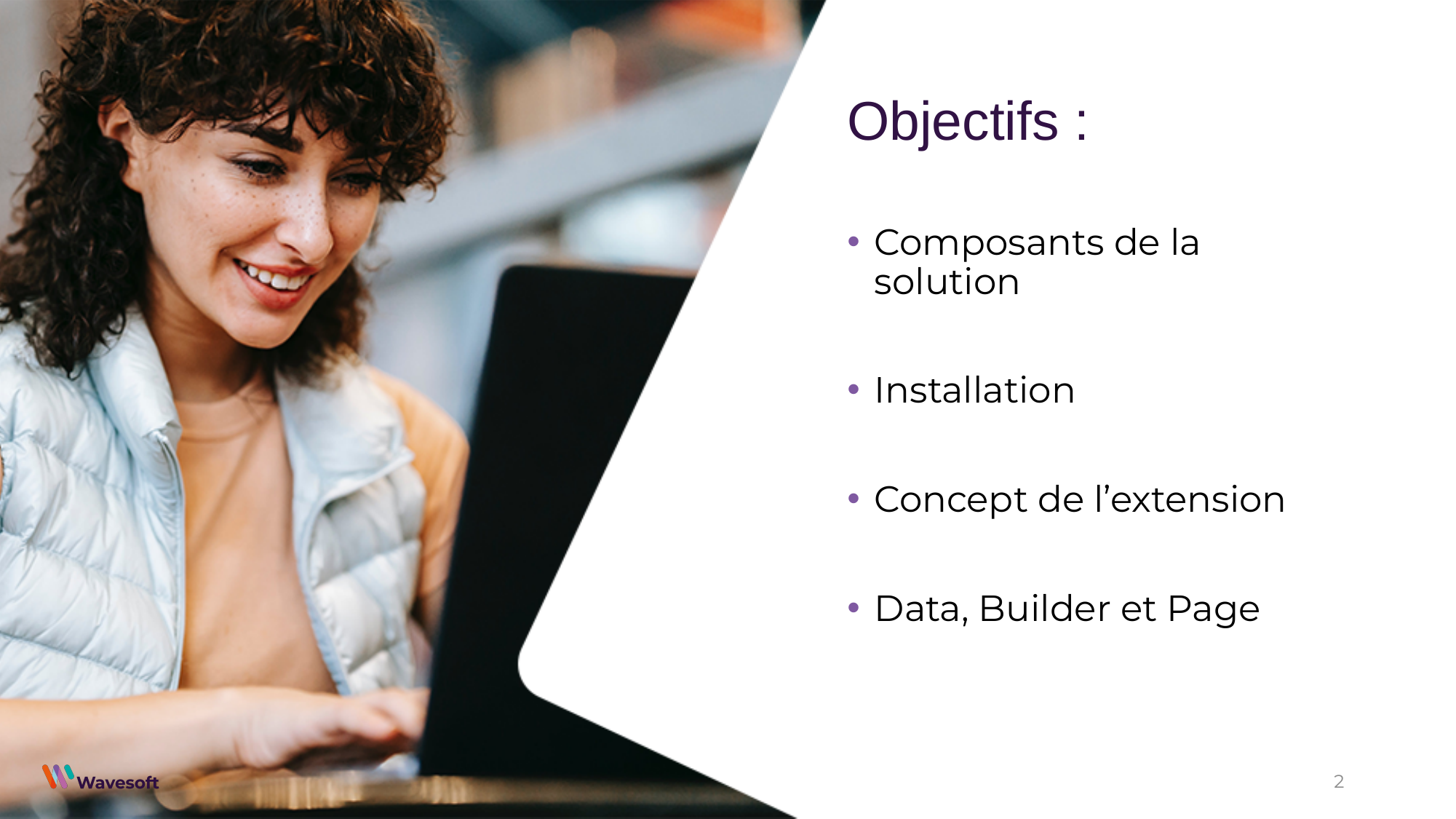

# Objectifs :
Composants de la solution

Installation

Concept de l’extension

Data, Builder et Page
2